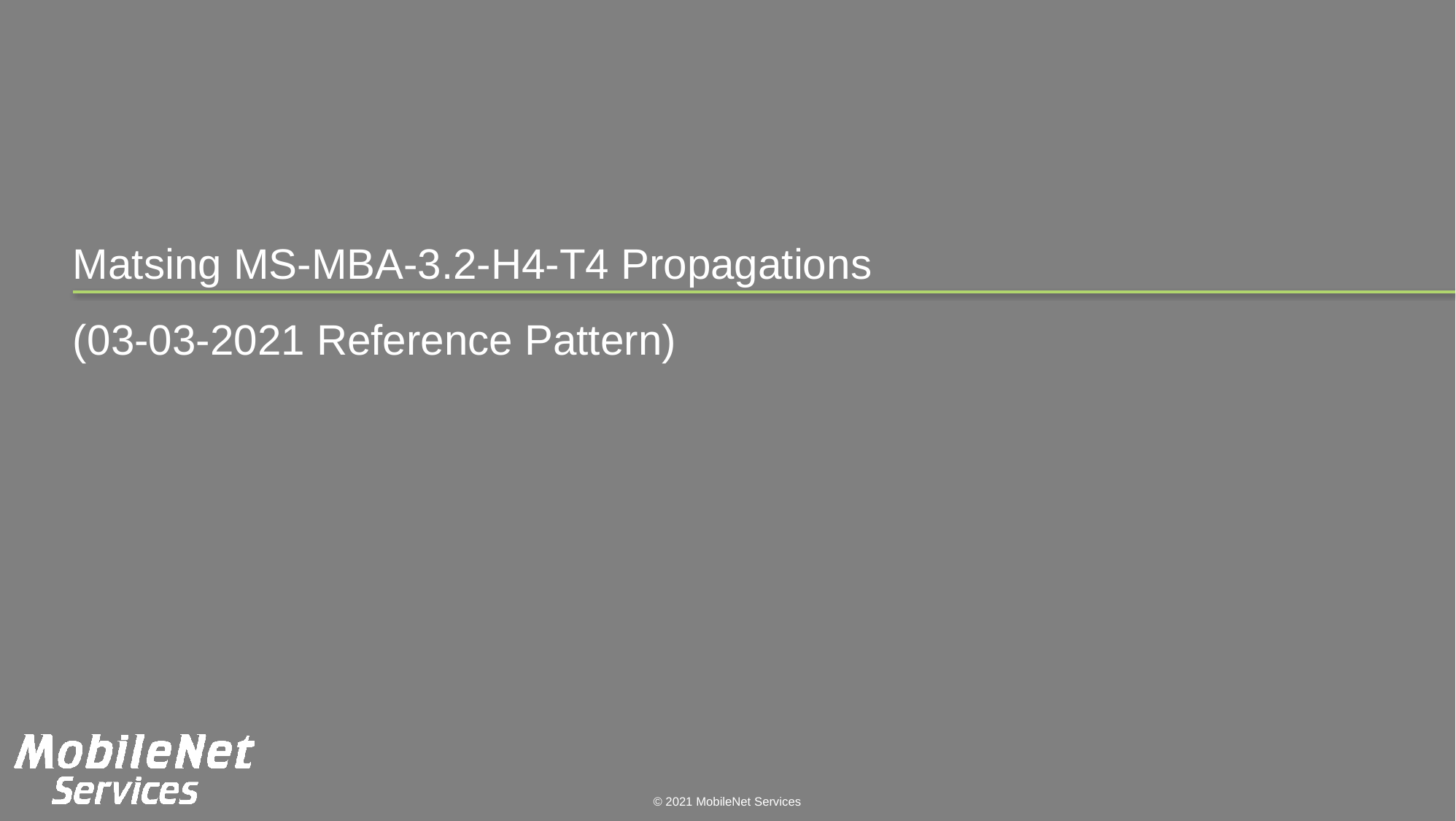

# Matsing MS-MBA-3.2-H4-T4 Propagations (03-03-2021 Reference Pattern)